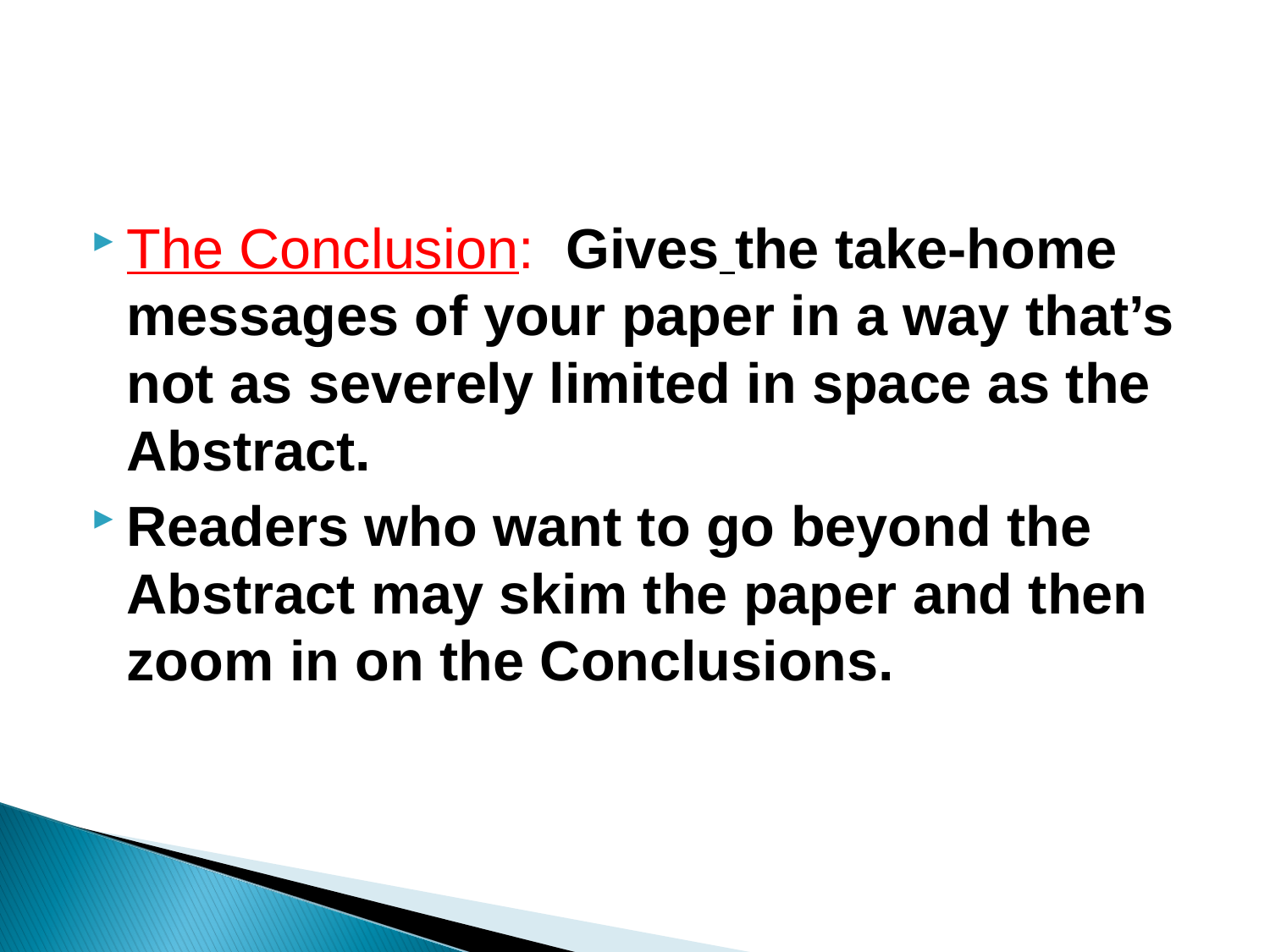

# The Conclusion:  Gives the take-home messages of your paper in a way that’s not as severely limited in space as the Abstract.
Readers who want to go beyond the Abstract may skim the paper and then zoom in on the Conclusions.